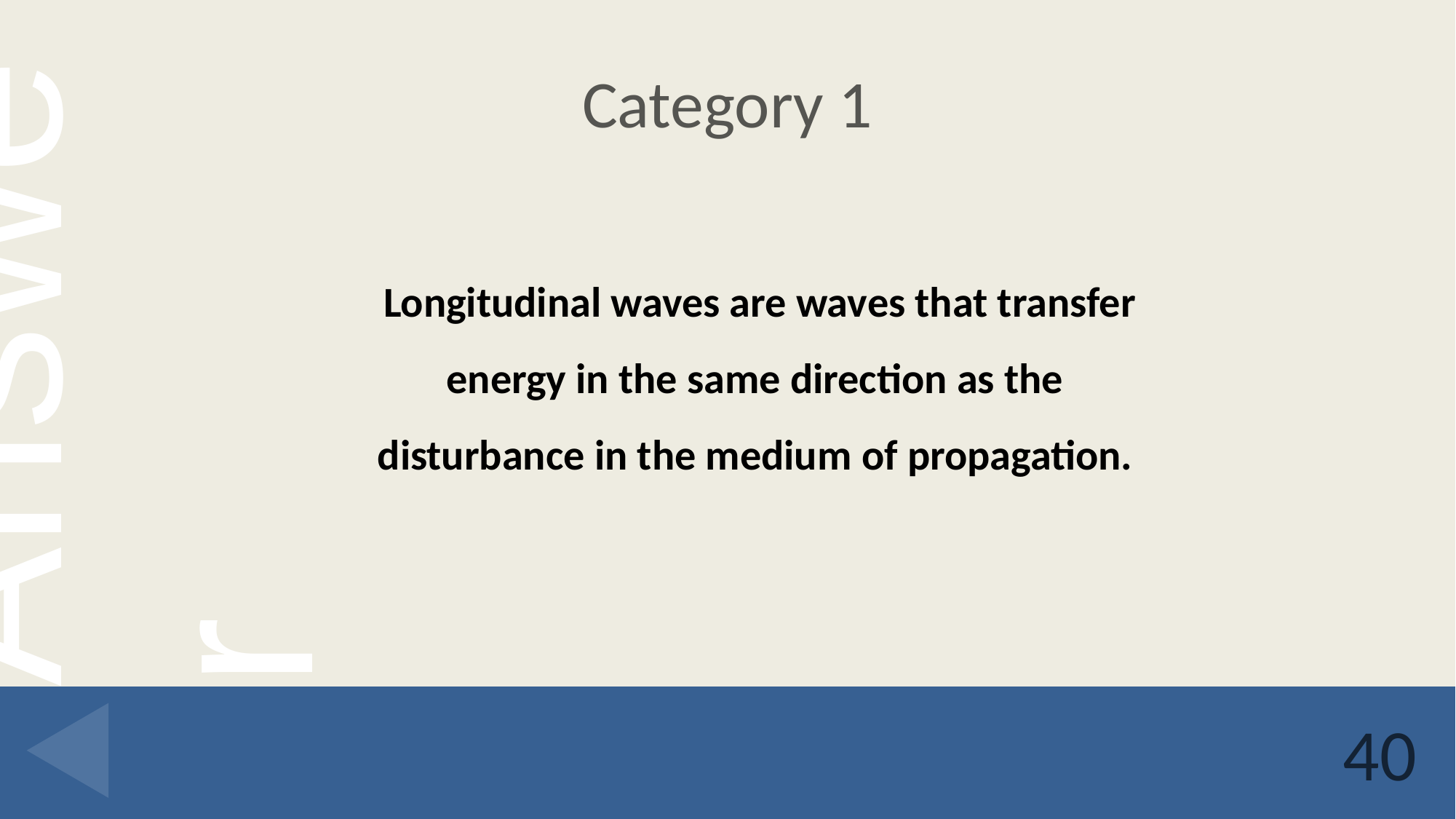

# Category 1

Longitudinal waves are waves that transfer energy in the same direction as the
disturbance in the medium of propagation.
40